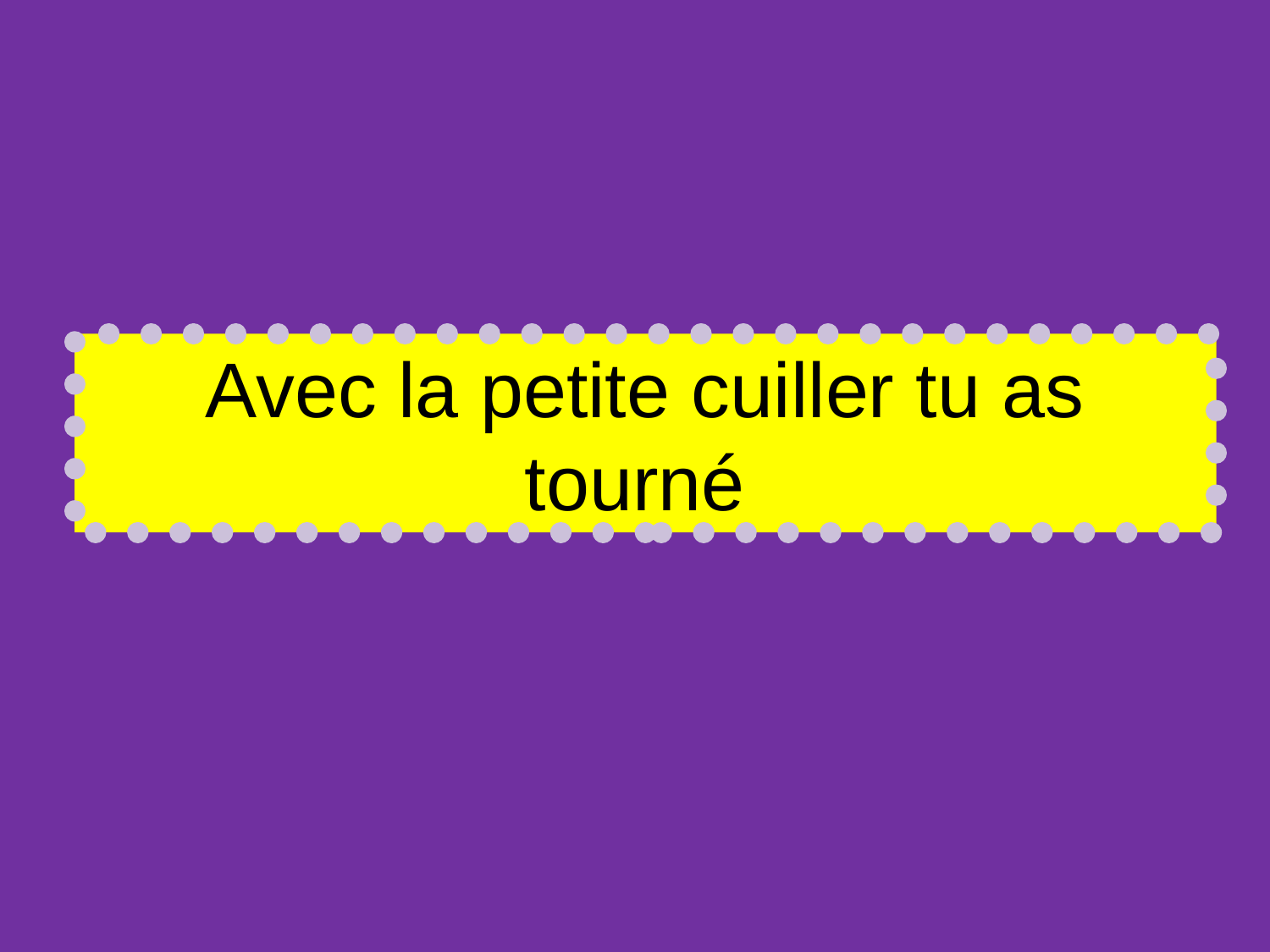

Avec la petite cuiller tu as tourné